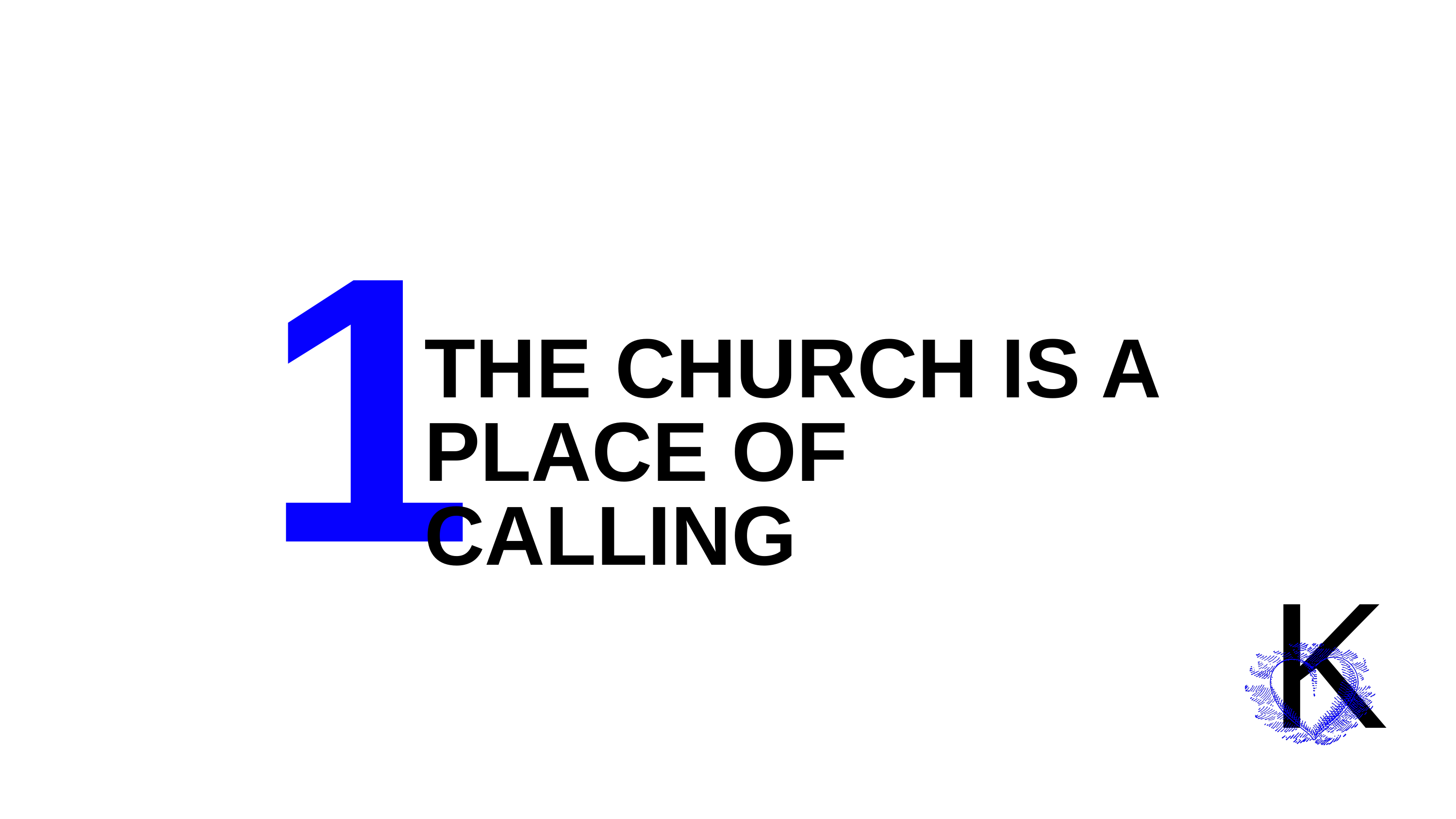

1
THE CHURCH IS A PLACE OF CALLING
K